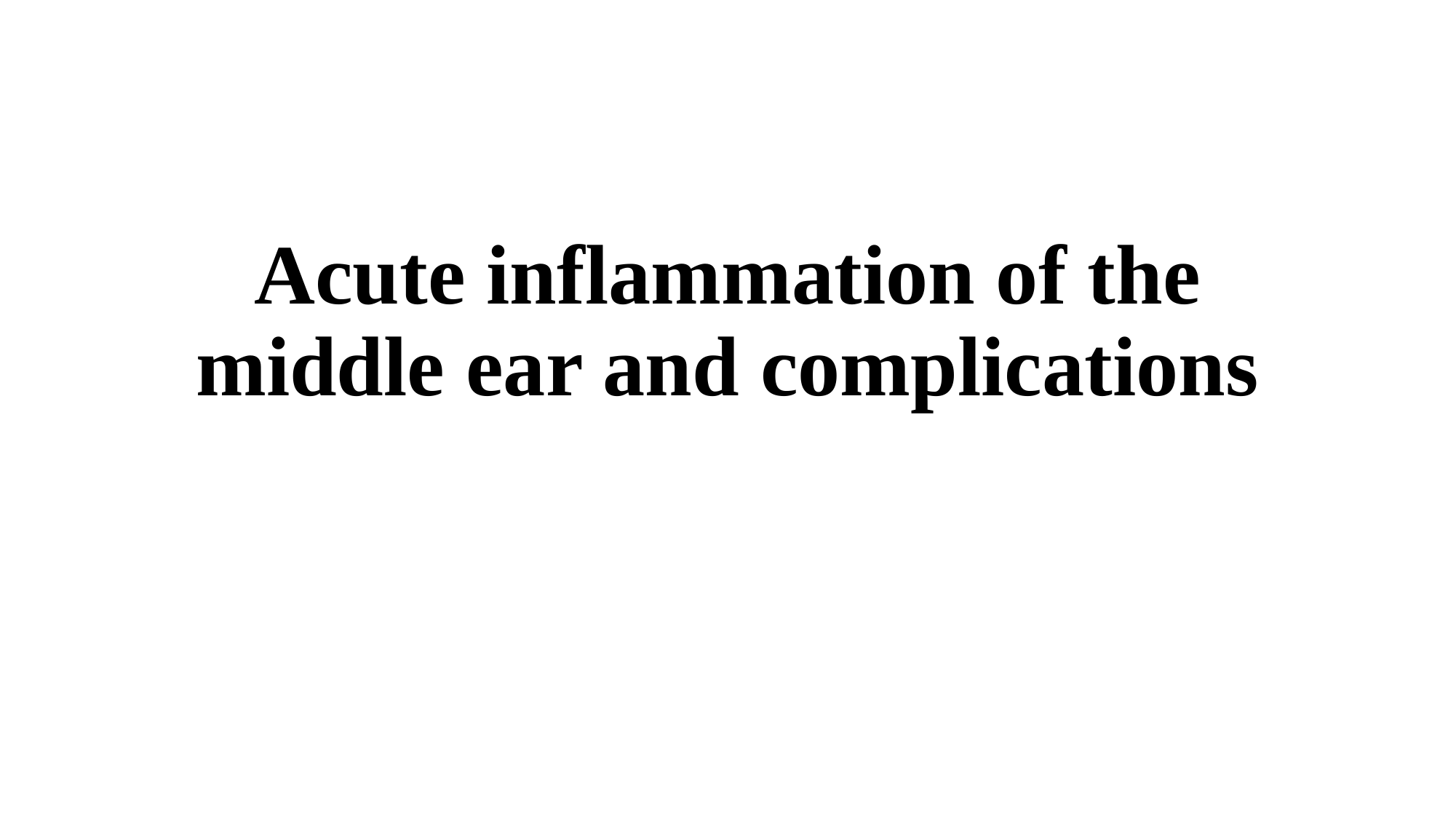

# Acute inflammation of the middle ear and complications